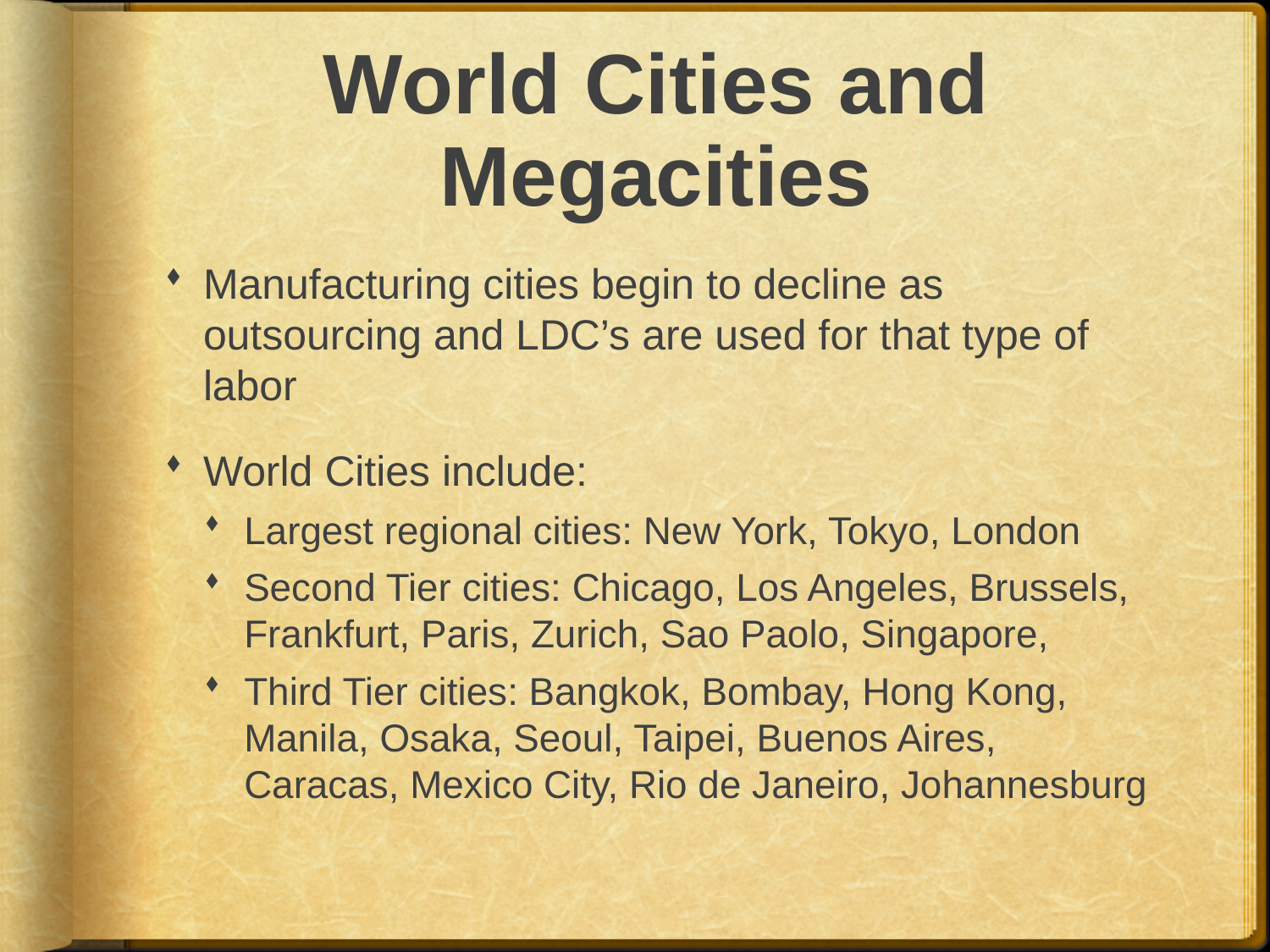

# World Cities and Megacities
Manufacturing cities begin to decline as outsourcing and LDC’s are used for that type of labor
World Cities include:
Largest regional cities: New York, Tokyo, London
Second Tier cities: Chicago, Los Angeles, Brussels, Frankfurt, Paris, Zurich, Sao Paolo, Singapore,
Third Tier cities: Bangkok, Bombay, Hong Kong, Manila, Osaka, Seoul, Taipei, Buenos Aires, Caracas, Mexico City, Rio de Janeiro, Johannesburg